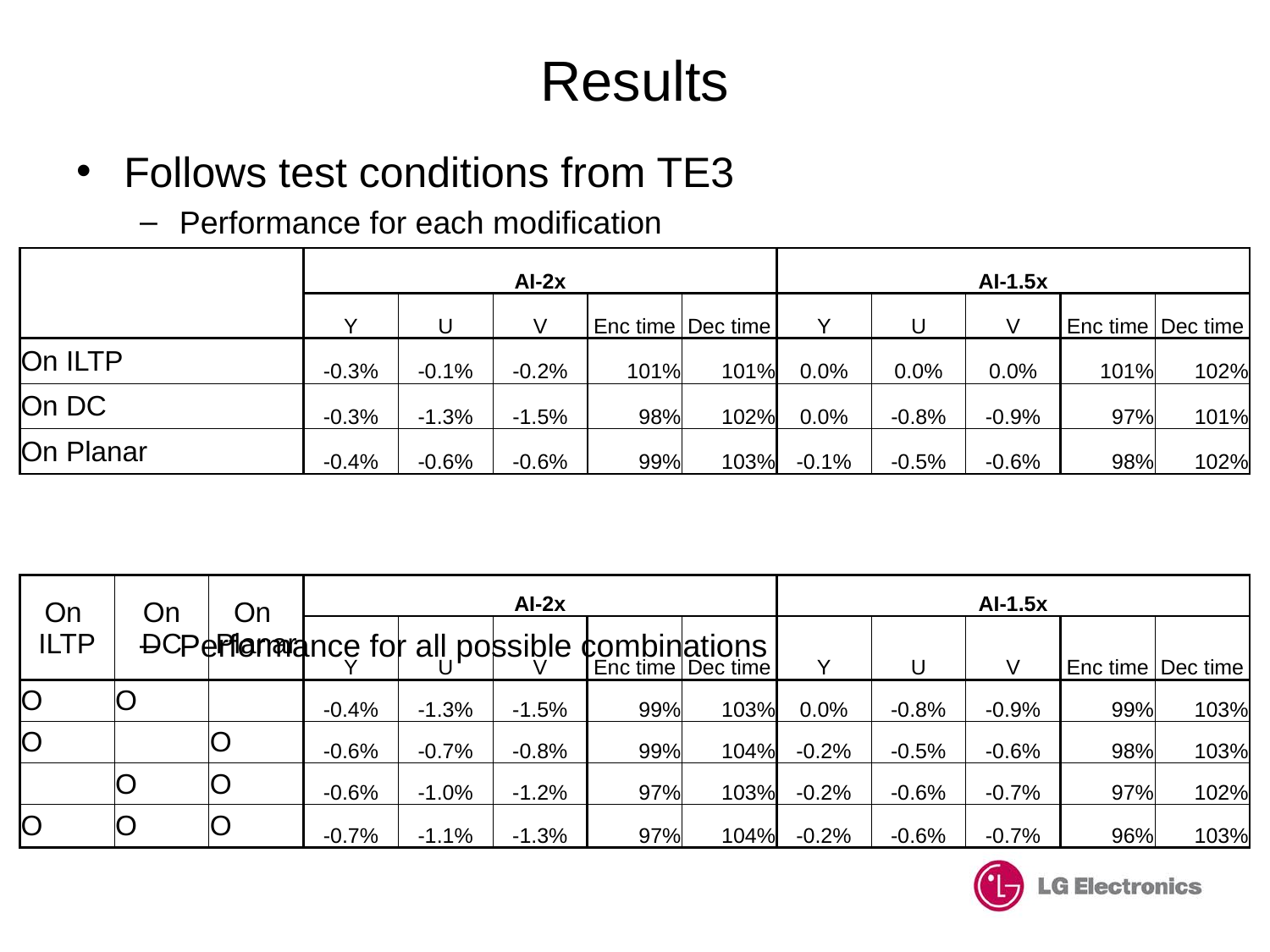

# Results
Follows test conditions from TE3
Performance for each modification

Performance for all possible combinations

|  | AI-2x |  |  |  |  | AI-1.5x |  |  |  |  |
| --- | --- | --- | --- | --- | --- | --- | --- | --- | --- | --- |
|  | Y | U | V | Enc time | Dec time | Y | U | V | Enc time | Dec time |
| On ILTP | -0.3% | -0.1% | -0.2% | 101% | 101% | 0.0% | 0.0% | 0.0% | 101% | 102% |
| On DC | -0.3% | -1.3% | -1.5% | 98% | 102% | 0.0% | -0.8% | -0.9% | 97% | 101% |
| On Planar | -0.4% | -0.6% | -0.6% | 99% | 103% | -0.1% | -0.5% | -0.6% | 98% | 102% |
| On ILTP | On DC | On Planar | AI-2x |  |  |  |  | AI-1.5x |  |  |  |  |
| --- | --- | --- | --- | --- | --- | --- | --- | --- | --- | --- | --- | --- |
|  |  |  | Y | U | V | Enc time | Dec time | Y | U | V | Enc time | Dec time |
| O | O |  | -0.4% | -1.3% | -1.5% | 99% | 103% | 0.0% | -0.8% | -0.9% | 99% | 103% |
| O |  | O | -0.6% | -0.7% | -0.8% | 99% | 104% | -0.2% | -0.5% | -0.6% | 98% | 103% |
|  | O | O | -0.6% | -1.0% | -1.2% | 97% | 103% | -0.2% | -0.6% | -0.7% | 97% | 102% |
| O | O | O | -0.7% | -1.1% | -1.3% | 97% | 104% | -0.2% | -0.6% | -0.7% | 96% | 103% |